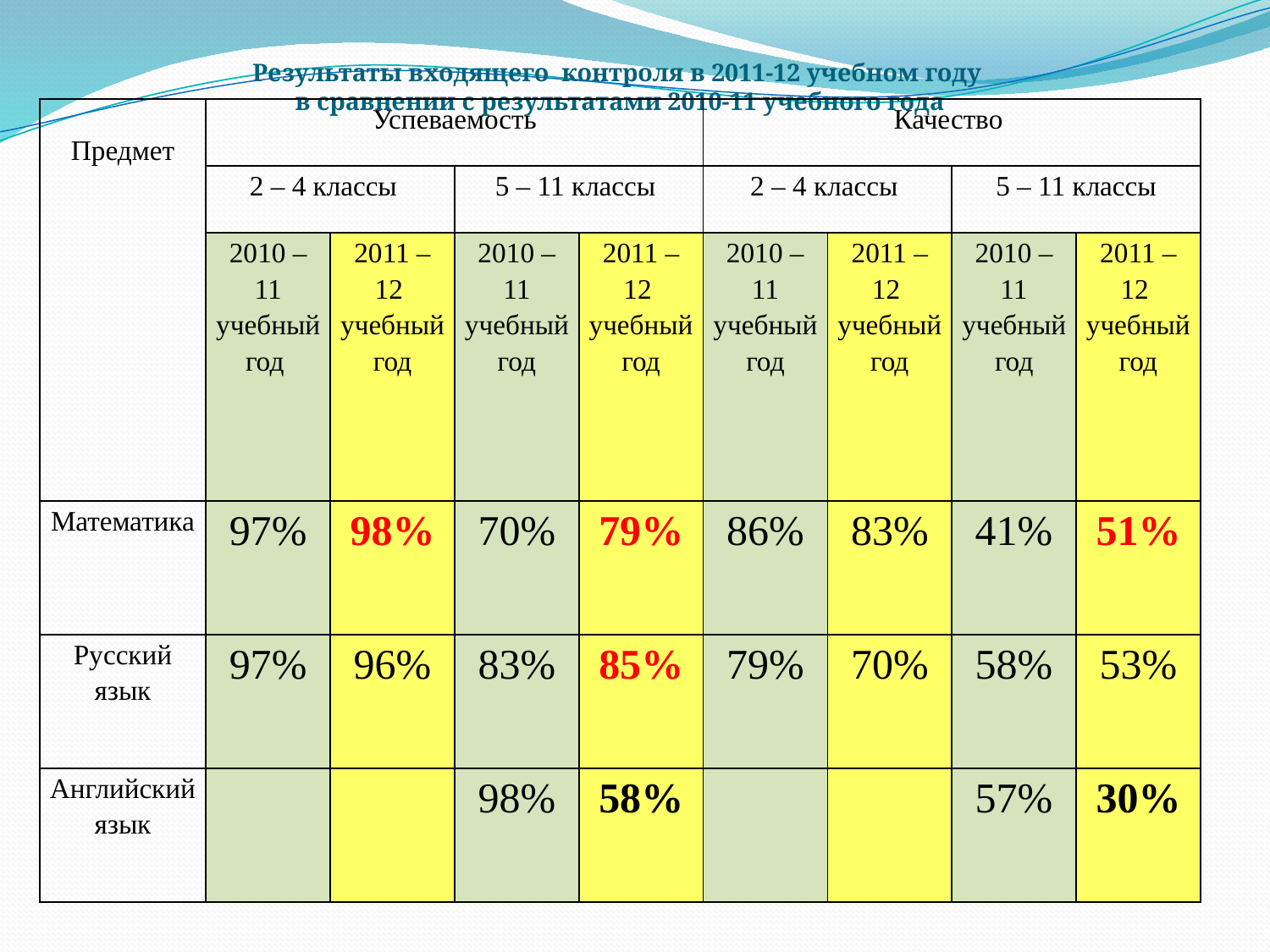

# Результаты входящего  контроля в 2011-12 учебном году в сравнении с результатами 2010-11 учебного года
| Предмет | Успеваемость |  |  |  | Качество |  |  |  |
| --- | --- | --- | --- | --- | --- | --- | --- | --- |
|  | 2 – 4 классы |  | 5 – 11 классы |  | 2 – 4 классы |  | 5 – 11 классы |  |
|  | 2010 – 11 учебный год | 2011 – 12 учебный год | 2010 – 11 учебный год | 2011 – 12 учебный год | 2010 – 11 учебный год | 2011 – 12 учебный год | 2010 – 11 учебный год | 2011 – 12 учебный год |
| Математика | 97% | 98% | 70% | 79% | 86% | 83% | 41% | 51% |
| Русский язык | 97% | 96% | 83% | 85% | 79% | 70% | 58% | 53% |
| Английский язык |  |  | 98% | 58% |  |  | 57% | 30% |